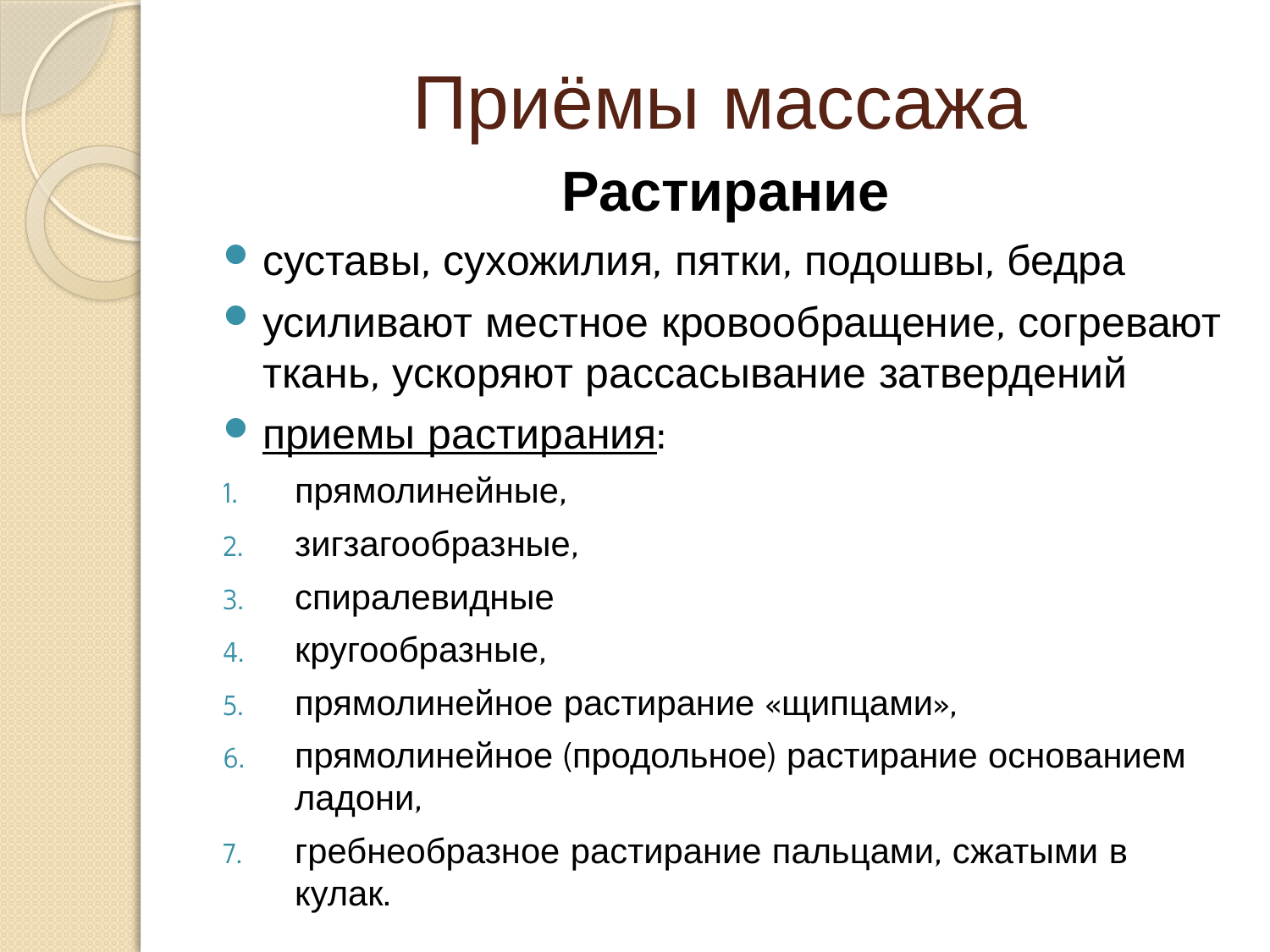

# Приёмы массажа
Растирание
суставы, сухожилия, пятки, подошвы, бедра
усиливают местное кровообращение, согревают ткань, ускоряют рассасывание затвердений
приемы растирания:
прямолинейные,
зигзагообразные,
спиралевидные
кругообразные,
прямолинейное растирание «щипцами»,
прямолинейное (продольное) растирание основанием ладони,
гребнеобразное растирание пальцами, сжатыми в кулак.